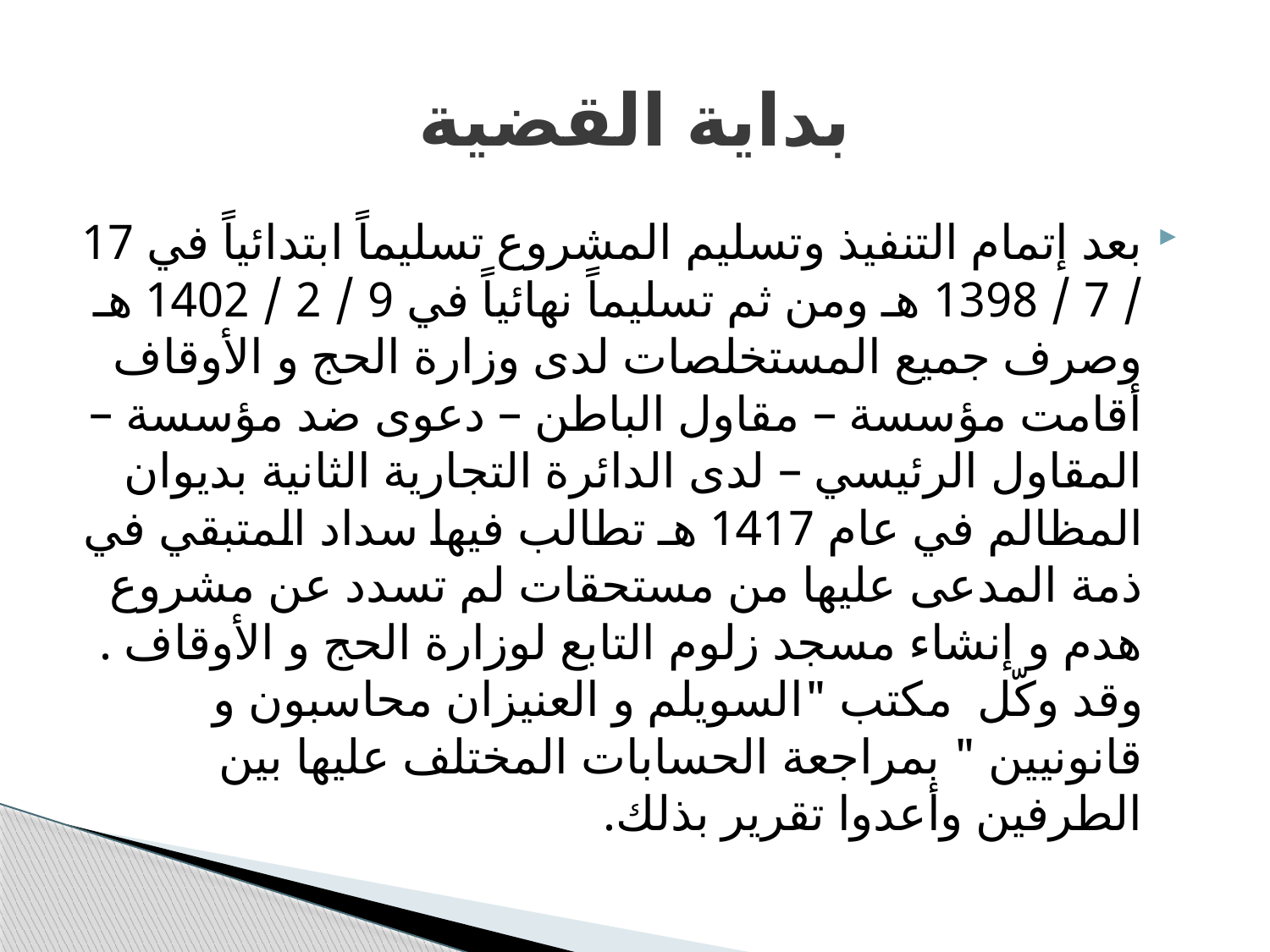

# بداية القضية
بعد إتمام التنفيذ وتسليم المشروع تسليماً ابتدائياً في 17 / 7 / 1398 هـ ومن ثم تسليماً نهائياً في 9 / 2 / 1402 هـ  وصرف جميع المستخلصات لدى وزارة الحج و الأوقاف أقامت مؤسسة – مقاول الباطن – دعوى ضد مؤسسة – المقاول الرئيسي – لدى الدائرة التجارية الثانية بديوان المظالم في عام 1417 هـ تطالب فيها سداد المتبقي في ذمة المدعى عليها من مستحقات لم تسدد عن مشروع هدم و إنشاء مسجد زلوم التابع لوزارة الحج و الأوقاف . وقد وكّل  مكتب "السويلم و العنيزان محاسبون و قانونيين " بمراجعة الحسابات المختلف عليها بين الطرفين وأعدوا تقرير بذلك.